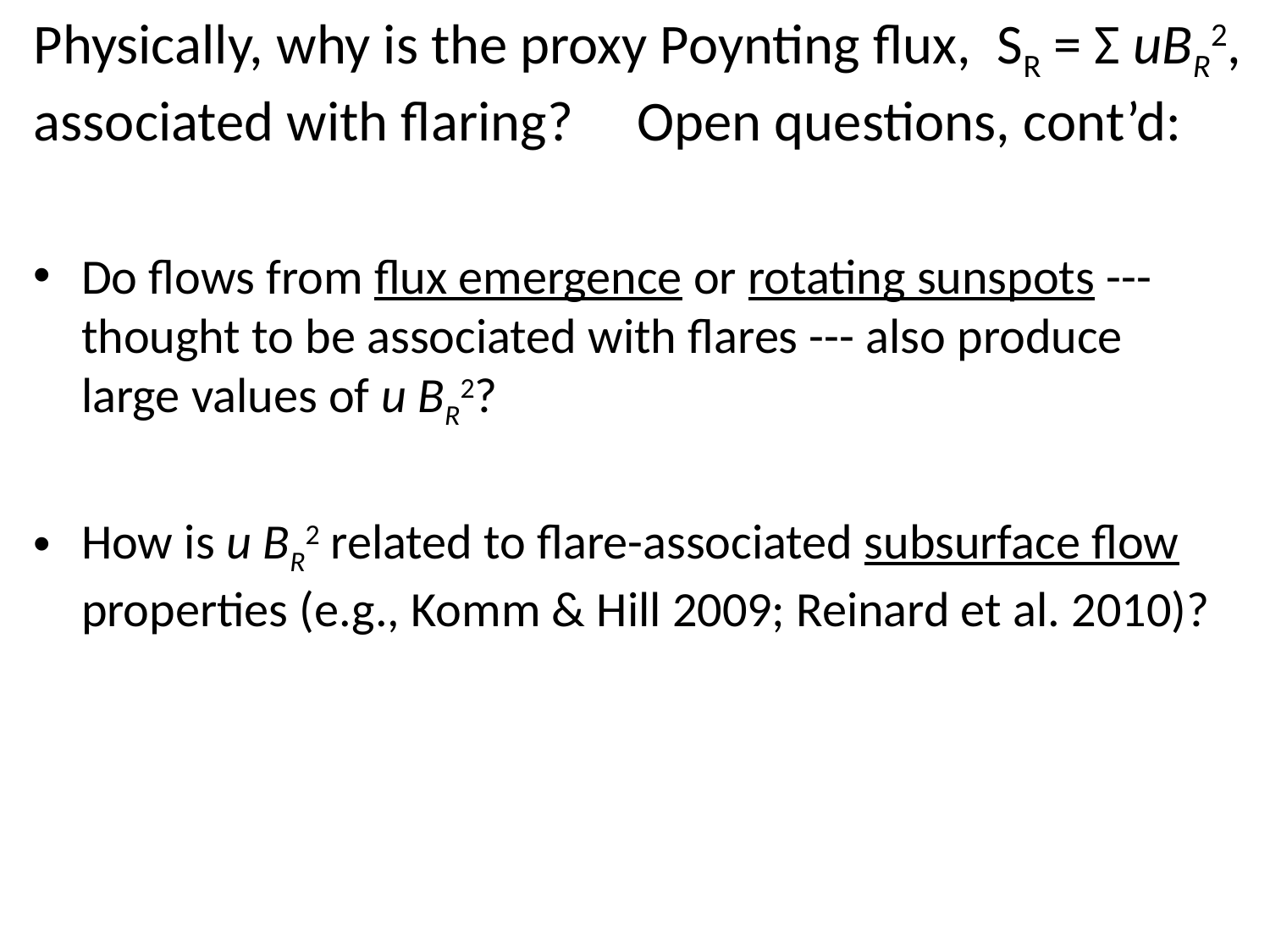

# Physically, why is the proxy Poynting flux,  SR = Σ uBR2, associated with flaring?     Open questions, cont’d:

Do flows from flux emergence or rotating sunspots --- thought to be associated with flares --- also produce large values of u BR2?

How is u BR2 related to flare-associated subsurface flow properties (e.g., Komm & Hill 2009; Reinard et al. 2010)?